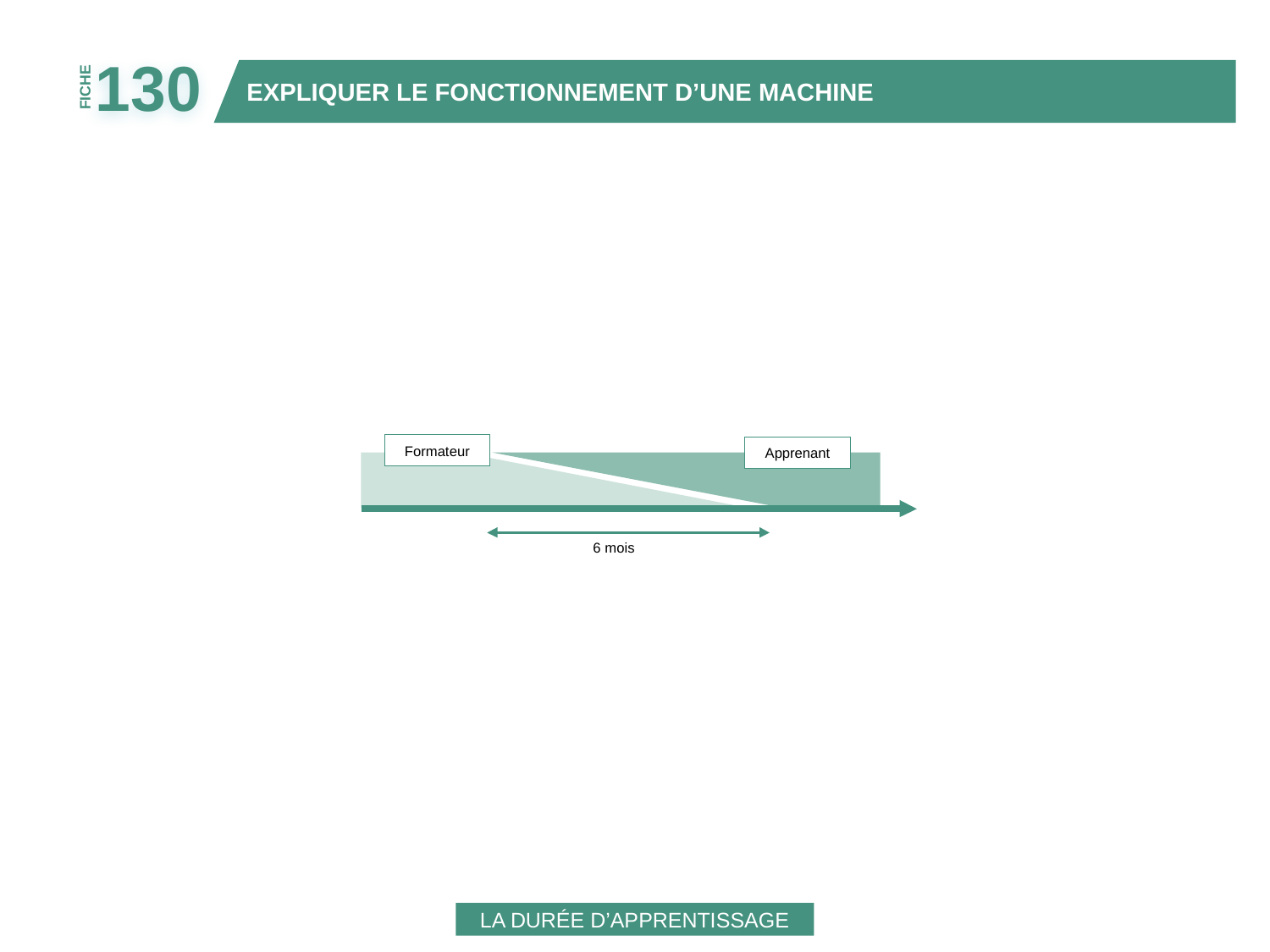

130

EXPLIQUER LE FONCTIONNEMENT D’UNE MACHINE
FICHE

Formateur
Apprenant

6 mois
LA DURÉE D’APPRENTISSAGE